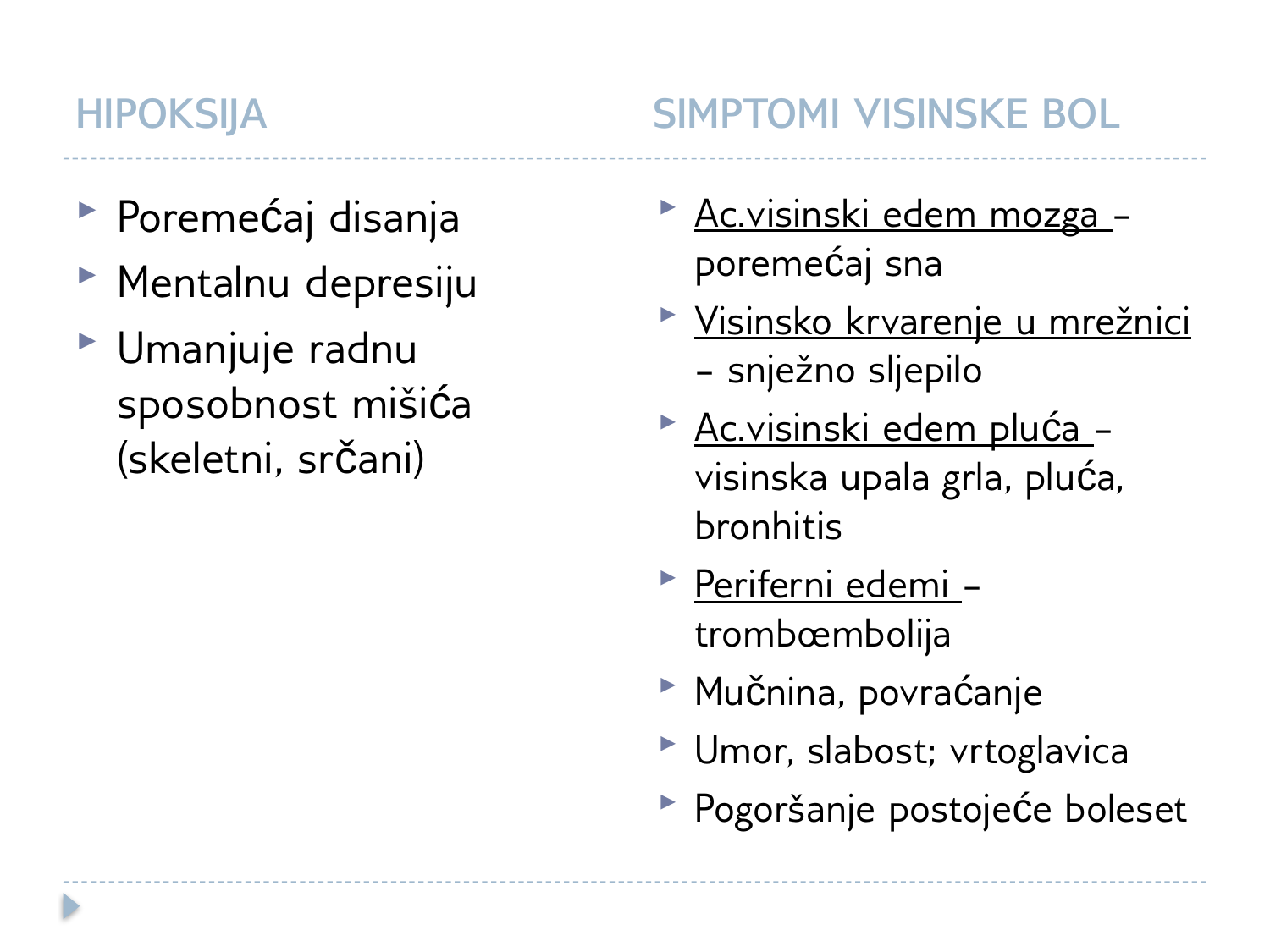

HIPOKSIJA
SIMPTOMI VISINSKE BOL
Poremećaj disanja
Mentalnu depresiju
Umanjuje radnu sposobnost mišića (skeletni, srčani)

Ac.visinski edem mozga –poremećaj sna
Visinsko krvarenje u mrežnici – snježno sljepilo
Ac.visinski edem pluća – visinska upala grla, pluća, bronhitis
Periferni edemi – tromboembolija
Mučnina, povraćanje
Umor, slabost; vrtoglavica
Pogoršanje postojeće boleset